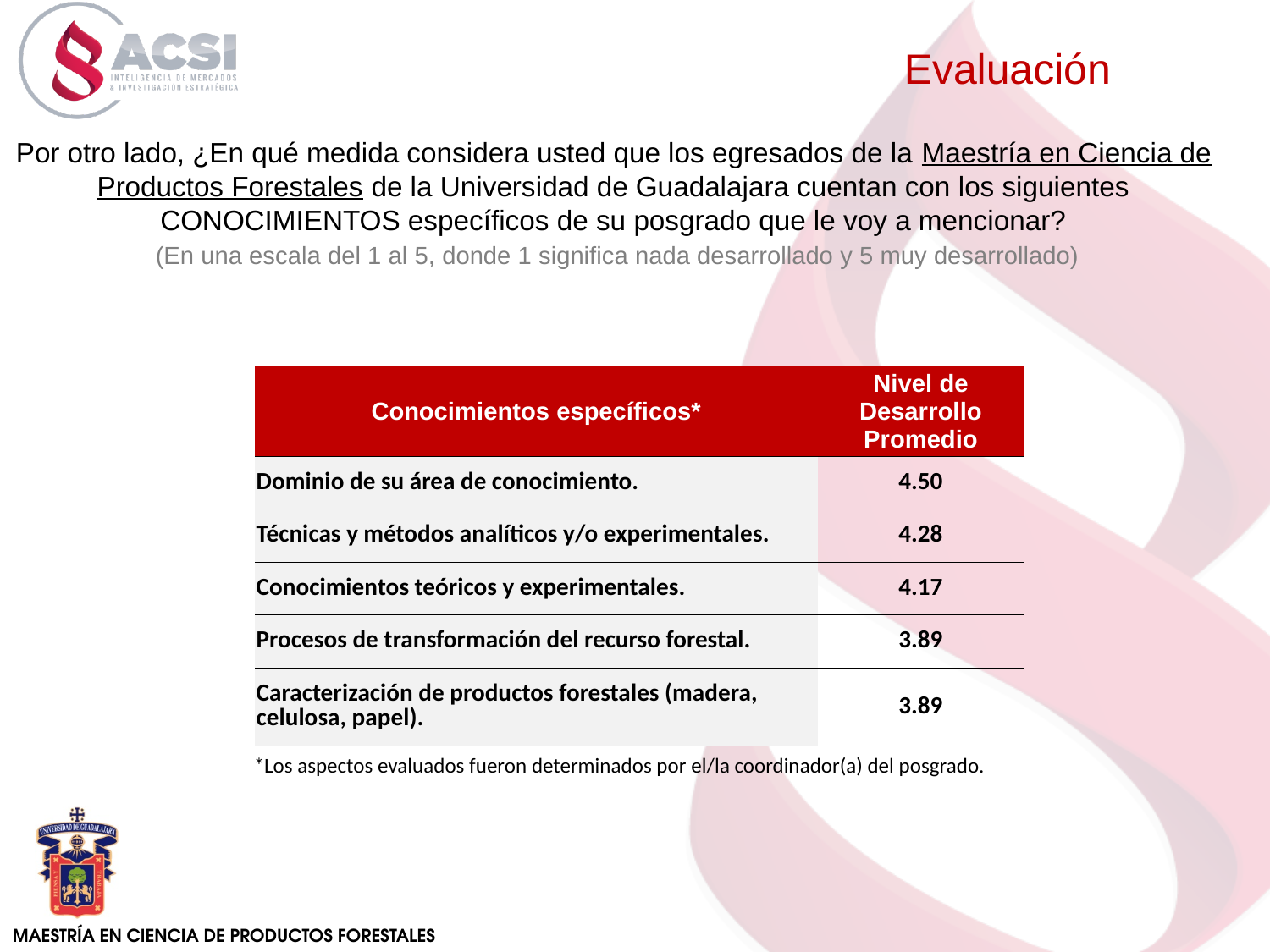

Evaluación
Por otro lado, ¿En qué medida considera usted que los egresados de la Maestría en Ciencia de Productos Forestales de la Universidad de Guadalajara cuentan con los siguientes CONOCIMIENTOS específicos de su posgrado que le voy a mencionar?
 (En una escala del 1 al 5, donde 1 significa nada desarrollado y 5 muy desarrollado)
| Conocimientos específicos\* | Nivel de Desarrollo Promedio |
| --- | --- |
| Dominio de su área de conocimiento. | 4.50 |
| Técnicas y métodos analíticos y/o experimentales. | 4.28 |
| Conocimientos teóricos y experimentales. | 4.17 |
| Procesos de transformación del recurso forestal. | 3.89 |
| Caracterización de productos forestales (madera, celulosa, papel). | 3.89 |
*Los aspectos evaluados fueron determinados por el/la coordinador(a) del posgrado.